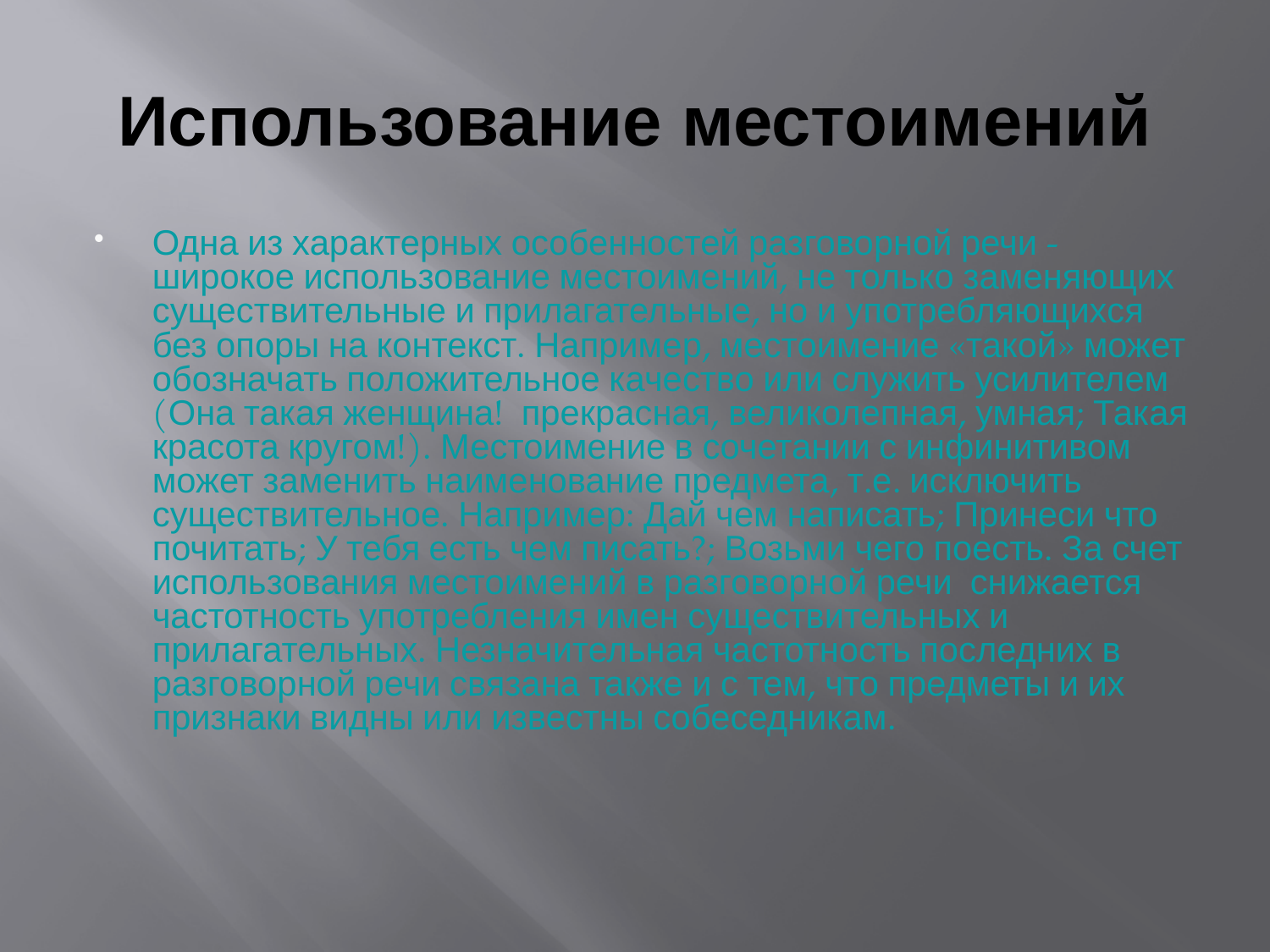

# Использование местоимений
Одна из характерных особенностей разговорной речи - широкое использование местоимений, не только заменяющих существительные и прилагательные, но и употребляющихся без опоры на контекст. Например, местоимение «такой» может обозначать положительное качество или служить усилителем (Она такая женщина!  прекрасная, великолепная, умная; Такая красота кругом!). Местоимение в сочетании с инфинитивом может заменить наименование предмета, т.е. исключить существительное. Например: Дай чем написать; Принеси что почитать; У тебя есть чем писать?; Возьми чего поесть. За счет использования местоимений в разговорной речи  снижается частотность употребления имен существительных и прилагательных. Незначительная частотность последних в разговорной речи связана также и с тем, что предметы и их признаки видны или известны собеседникам.